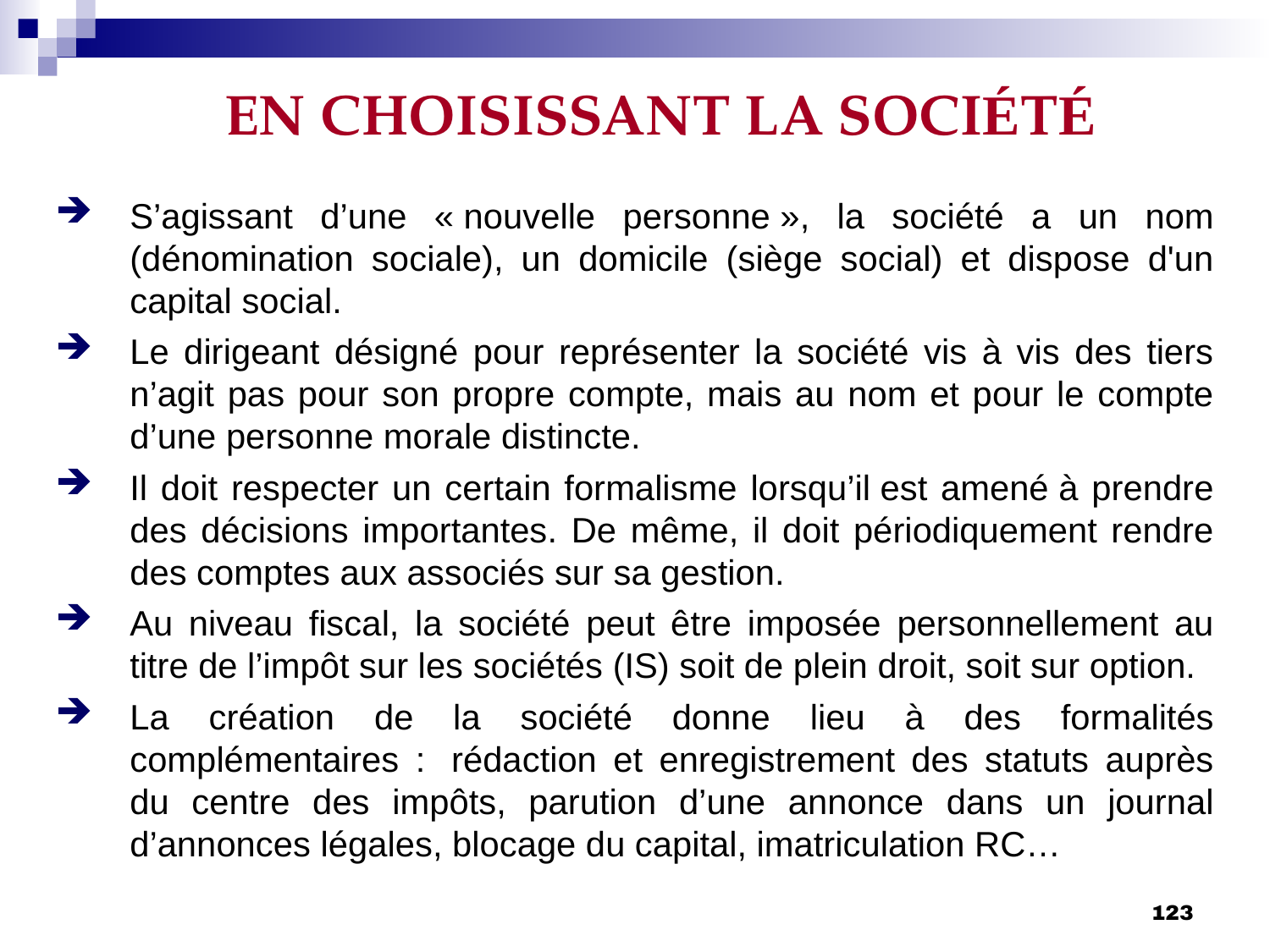

# EN CHOISISSANT LA SOCIÉTÉ
S’agissant d’une « nouvelle personne », la société a un nom (dénomination sociale), un domicile (siège social) et dispose d'un capital social.
Le dirigeant désigné pour représenter la société vis à vis des tiers n’agit pas pour son propre compte, mais au nom et pour le compte d’une personne morale distincte.
Il doit respecter un certain formalisme lorsqu’il est amené à prendre des décisions importantes. De même, il doit périodiquement rendre des comptes aux associés sur sa gestion.
Au niveau fiscal, la société peut être imposée personnellement au titre de l’impôt sur les sociétés (IS) soit de plein droit, soit sur option.
La création de la société donne lieu à des formalités complémentaires :  rédaction et enregistrement des statuts auprès du centre des impôts, parution d’une annonce dans un journal d’annonces légales, blocage du capital, imatriculation RC…
123